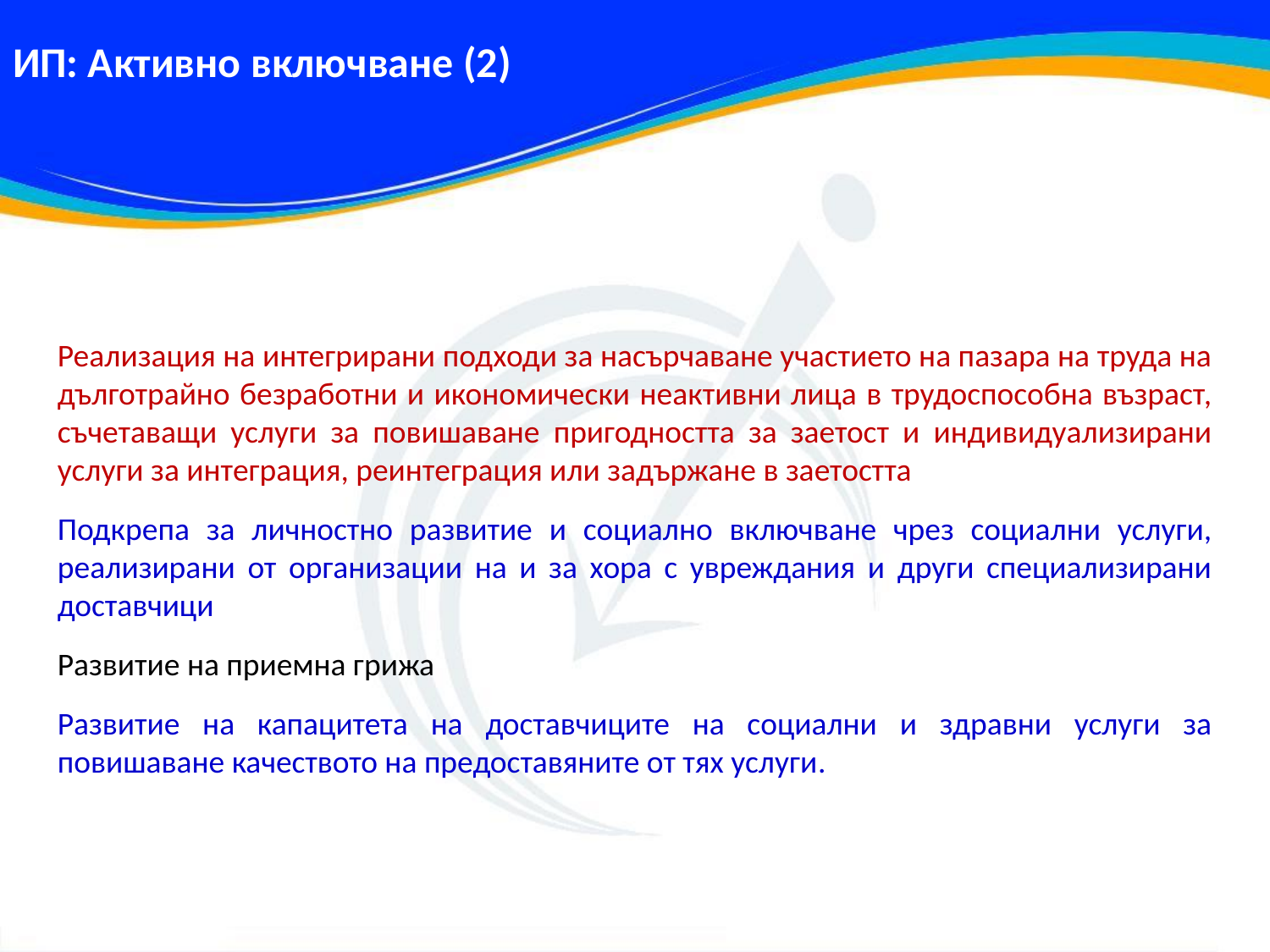

ИП: Активно включване (2)
Реализация на интегрирани подходи за насърчаване участието на пазара на труда на дълготрайно безработни и икономически неактивни лица в трудоспособна възраст, съчетаващи услуги за повишаване пригодността за заетост и индивидуализирани услуги за интеграция, реинтеграция или задържане в заетостта
Подкрепа за личностно развитие и социално включване чрез социални услуги, реализирани от организации на и за хора с увреждания и други специализирани доставчици
Развитие на приемна грижа
Развитие на капацитета на доставчиците на социални и здравни услуги за повишаване качеството на предоставяните от тях услуги.